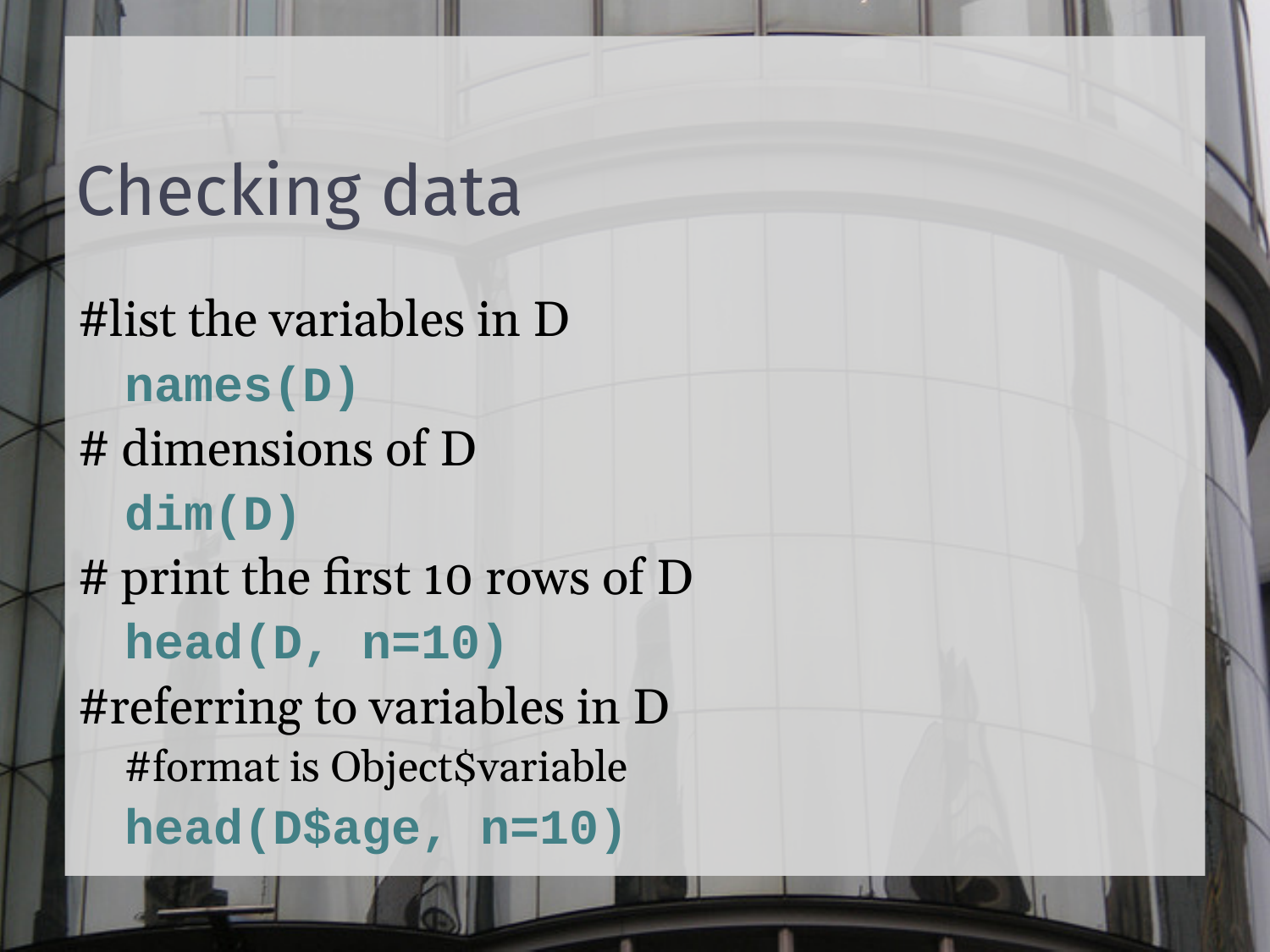

Checking data
#list the variables in D
	names(D)
# dimensions of D
	dim(D)
# print the first 10 rows of D
	head(D, n=10)
#referring to variables in D
	#format is Object$variable
	head(D$age, n=10)